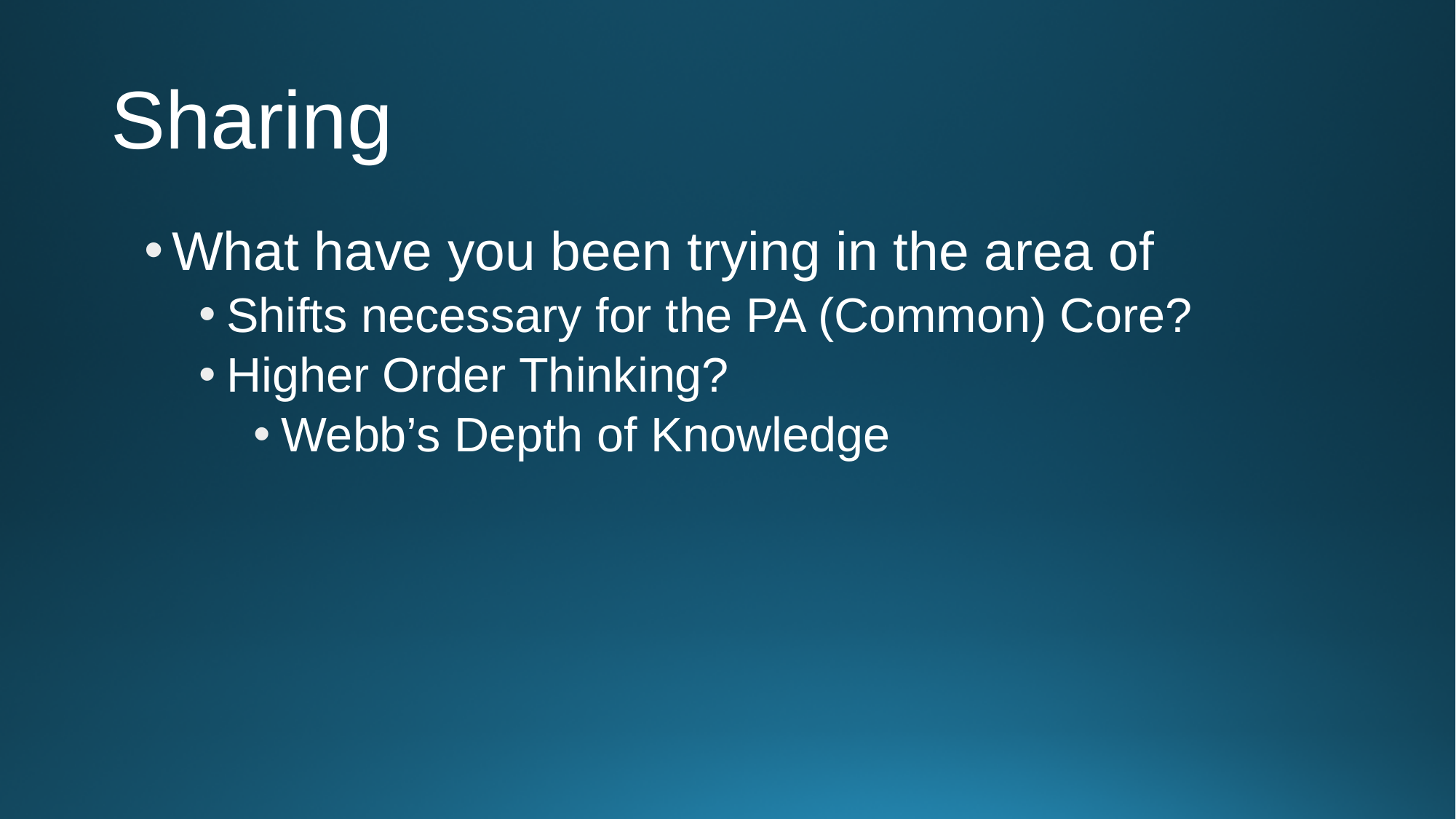

# Sharing
What have you been trying in the area of
Shifts necessary for the PA (Common) Core?
Higher Order Thinking?
Webb’s Depth of Knowledge